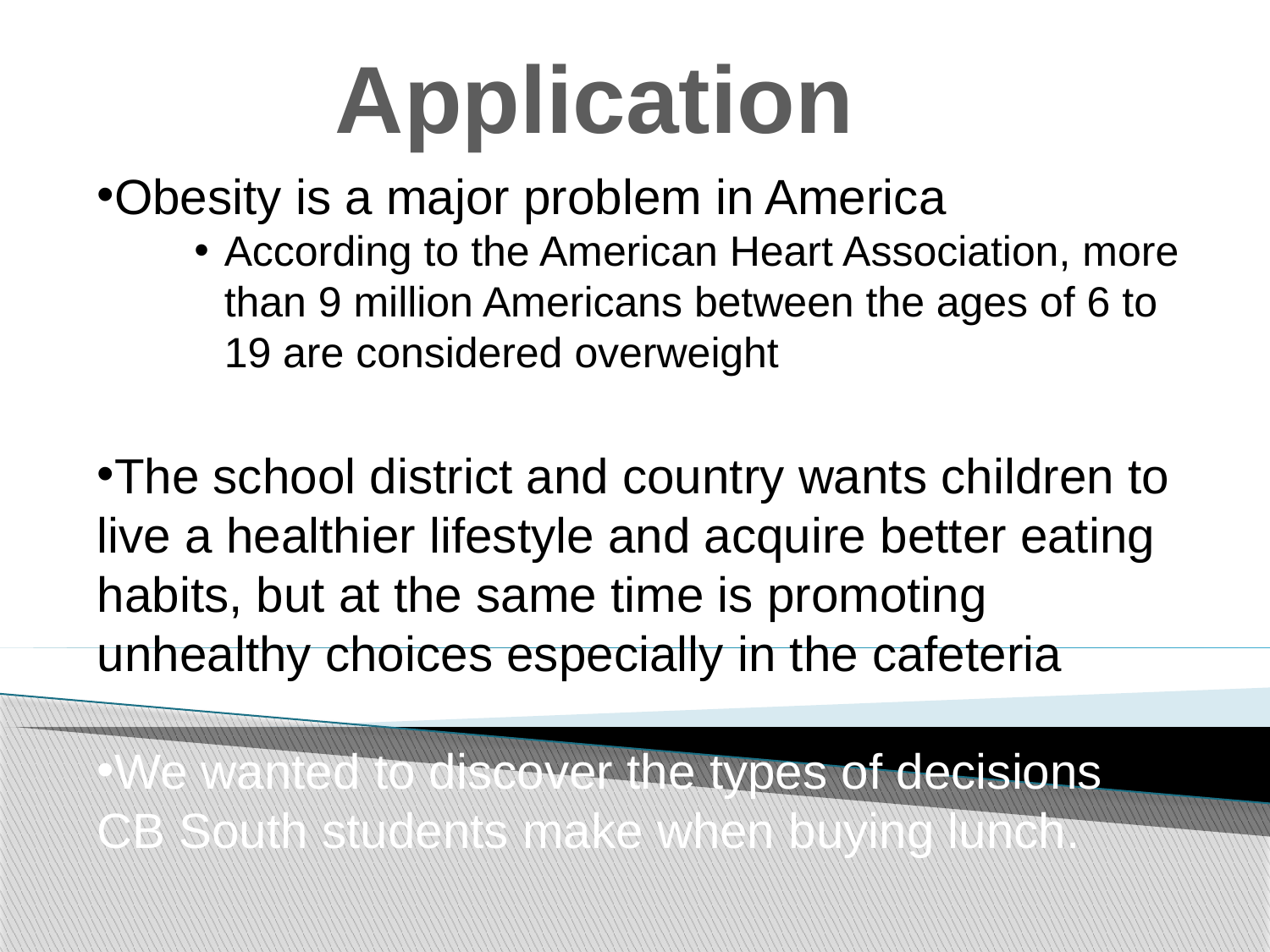

Application
Obesity is a major problem in America
According to the American Heart Association, more than 9 million Americans between the ages of 6 to 19 are considered overweight

The school district and country wants children to live a healthier lifestyle and acquire better eating habits, but at the same time is promoting unhealthy choices especially in the cafeteria

We wanted to discover the types of decisions CB South students make when buying lunch.